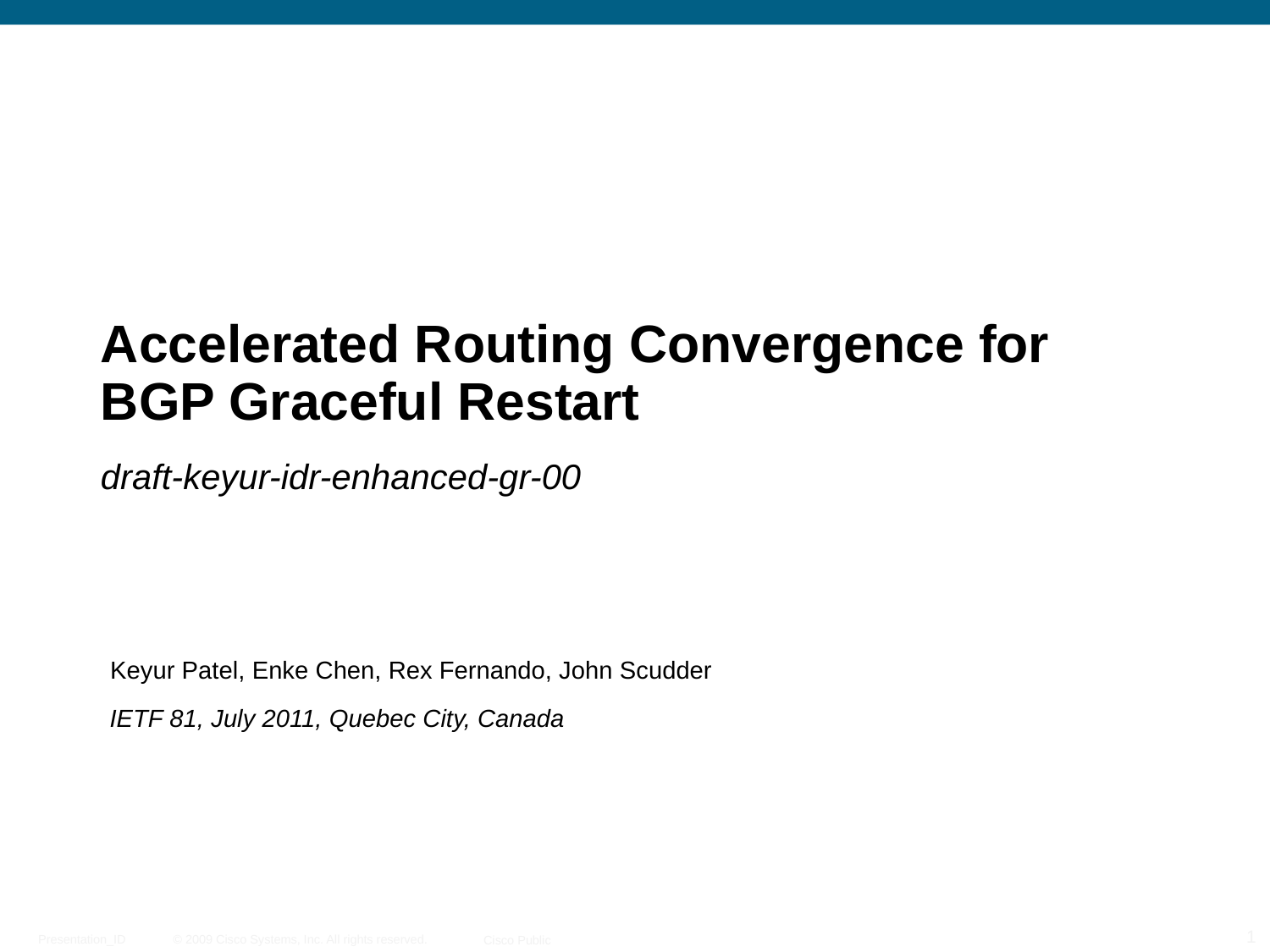

# Accelerated Routing Convergence for BGP Graceful Restart
draft-keyur-idr-enhanced-gr-00
Keyur Patel, Enke Chen, Rex Fernando, John Scudder
IETF 81, July 2011, Quebec City, Canada